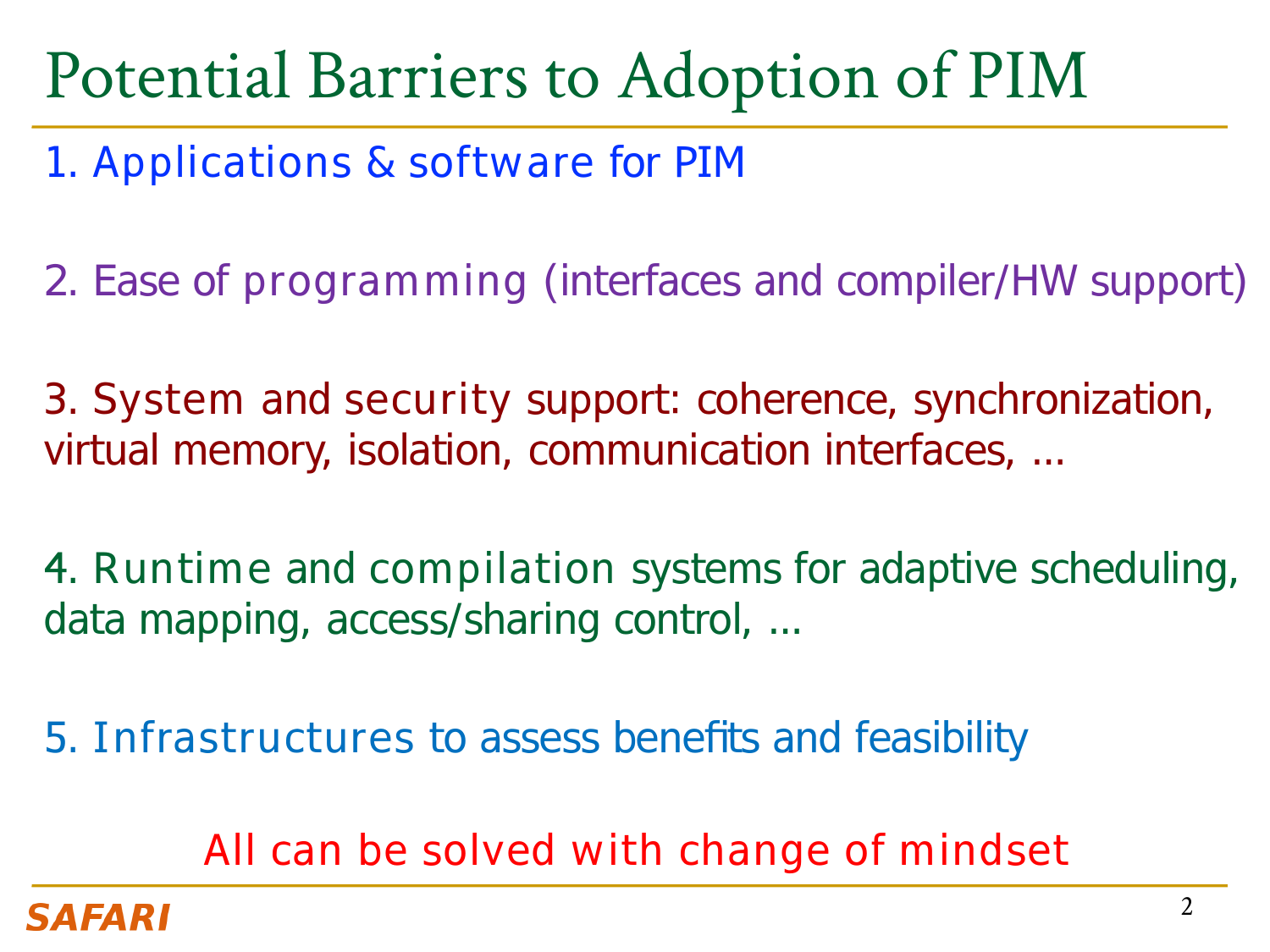

# Potential Barriers to Adoption of PIM
1. Applications & software for PIM

2. Ease of programming (interfaces and compiler/HW support)

3. System and security support: coherence, synchronization, virtual memory, isolation, communication interfaces, …

4. Runtime and compilation systems for adaptive scheduling, data mapping, access/sharing control, …

5. Infrastructures to assess benefits and feasibility

All can be solved with change of mindset
2